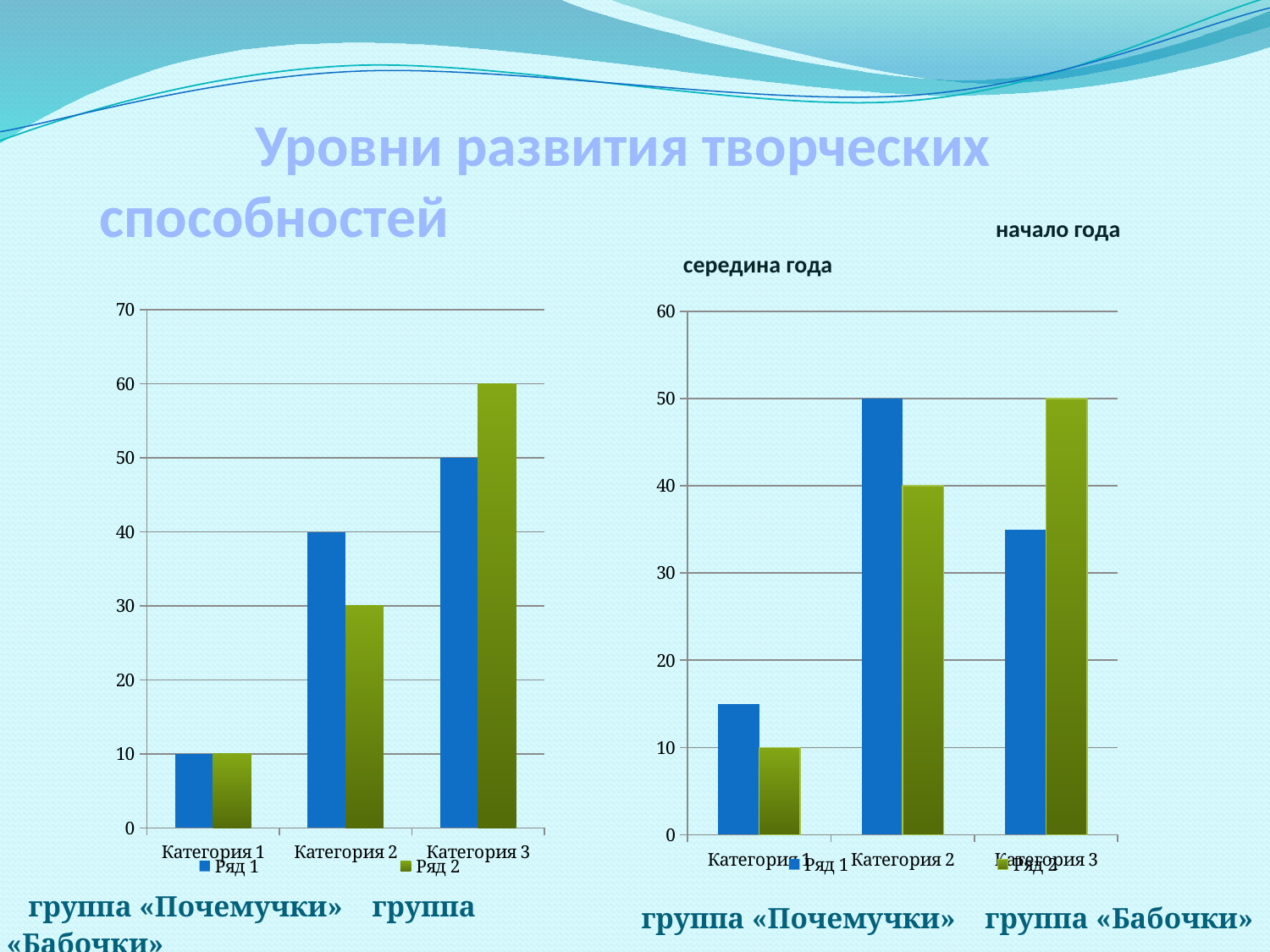

# Уровни развития творческих способностей                                         начало года                                                         середина года

### Chart

| Category | Ряд 1 | Ряд 2 |
|---|---|---|
| Категория 1 | 10.0 | 10.0 |
| Категория 2 | 40.0 | 30.0 |
| Категория 3 | 50.0 | 60.0 |

### Chart

| Category | Ряд 1 | Ряд 2 |
|---|---|---|
| Категория 1 | 15.0 | 10.0 |
| Категория 2 | 50.0 | 40.0 |
| Категория 3 | 35.0 | 50.0 |
  группа «Почемучки»    группа «Бабочки»
группа «Почемучки»    группа «Бабочки»